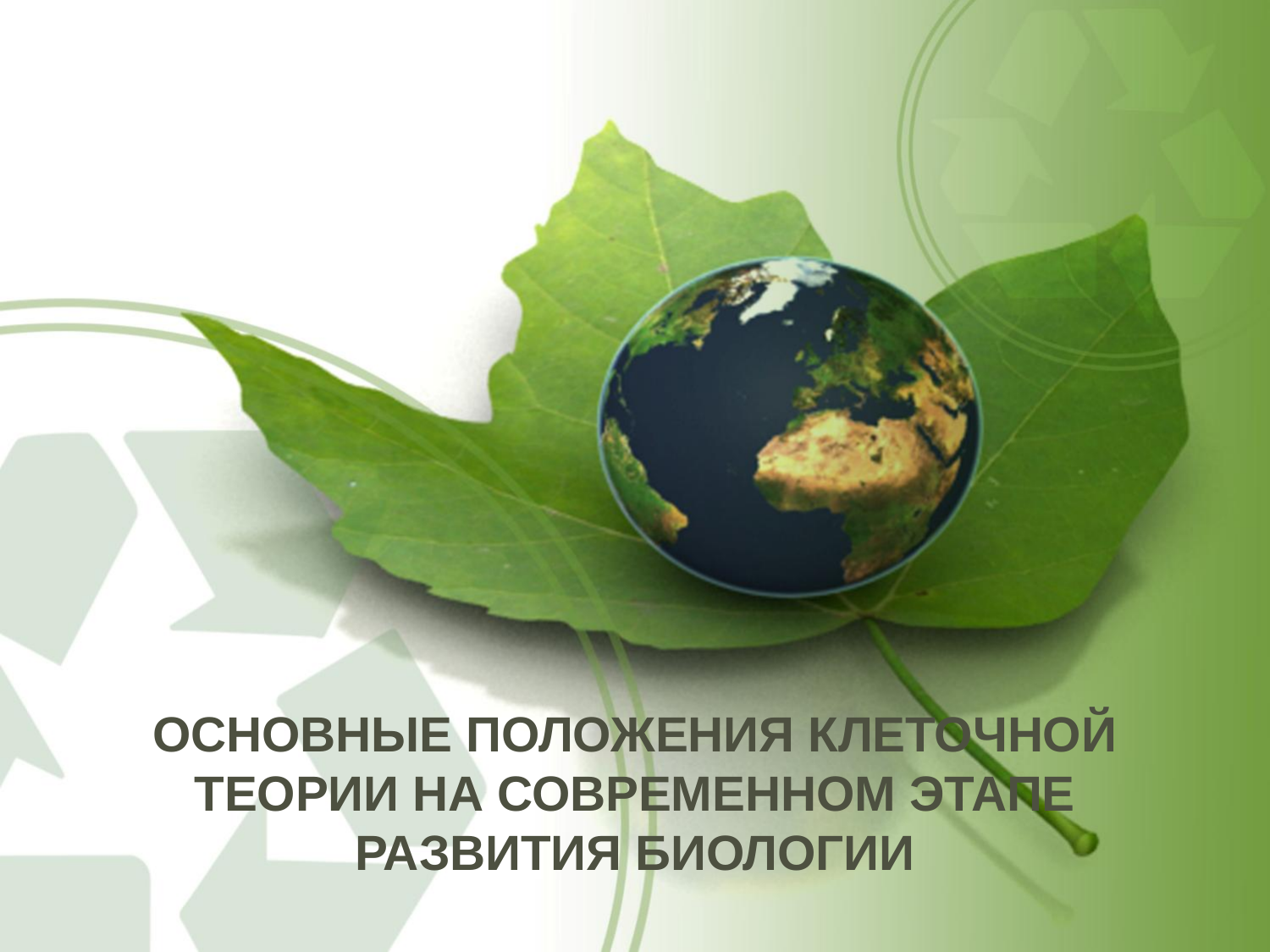

# Основные положения клеточной теории на современном этапе развития биологии